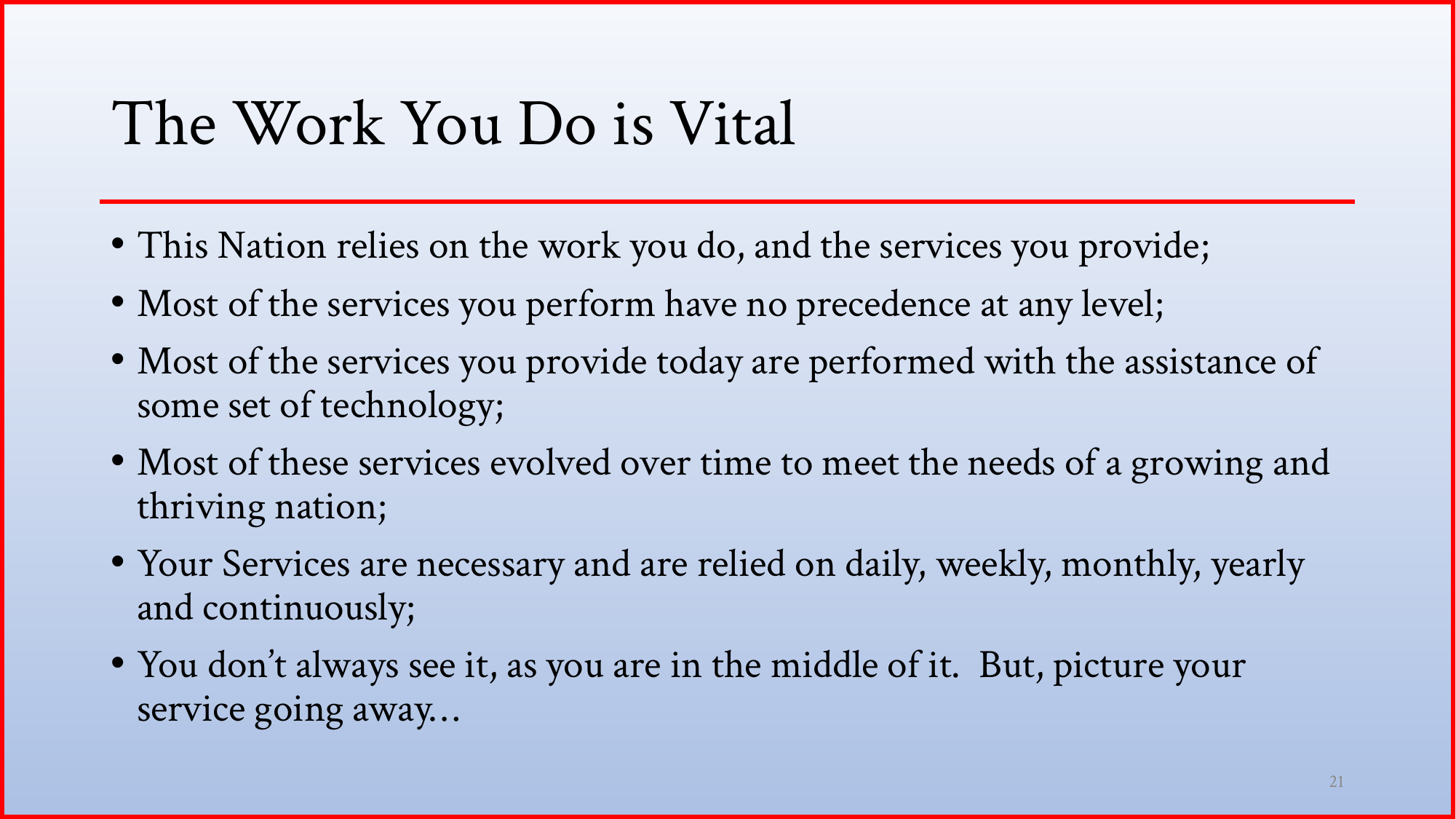

# The Work You Do is Vital
This Nation relies on the work you do, and the services you provide;
Most of the services you perform have no precedence at any level;
Most of the services you provide today are performed with the assistance of some set of technology;
Most of these services evolved over time to meet the needs of a growing and thriving nation;
Your Services are necessary and are relied on daily, weekly, monthly, yearly and continuously;
You don’t always see it, as you are in the middle of it.  But, picture your service going away…
21